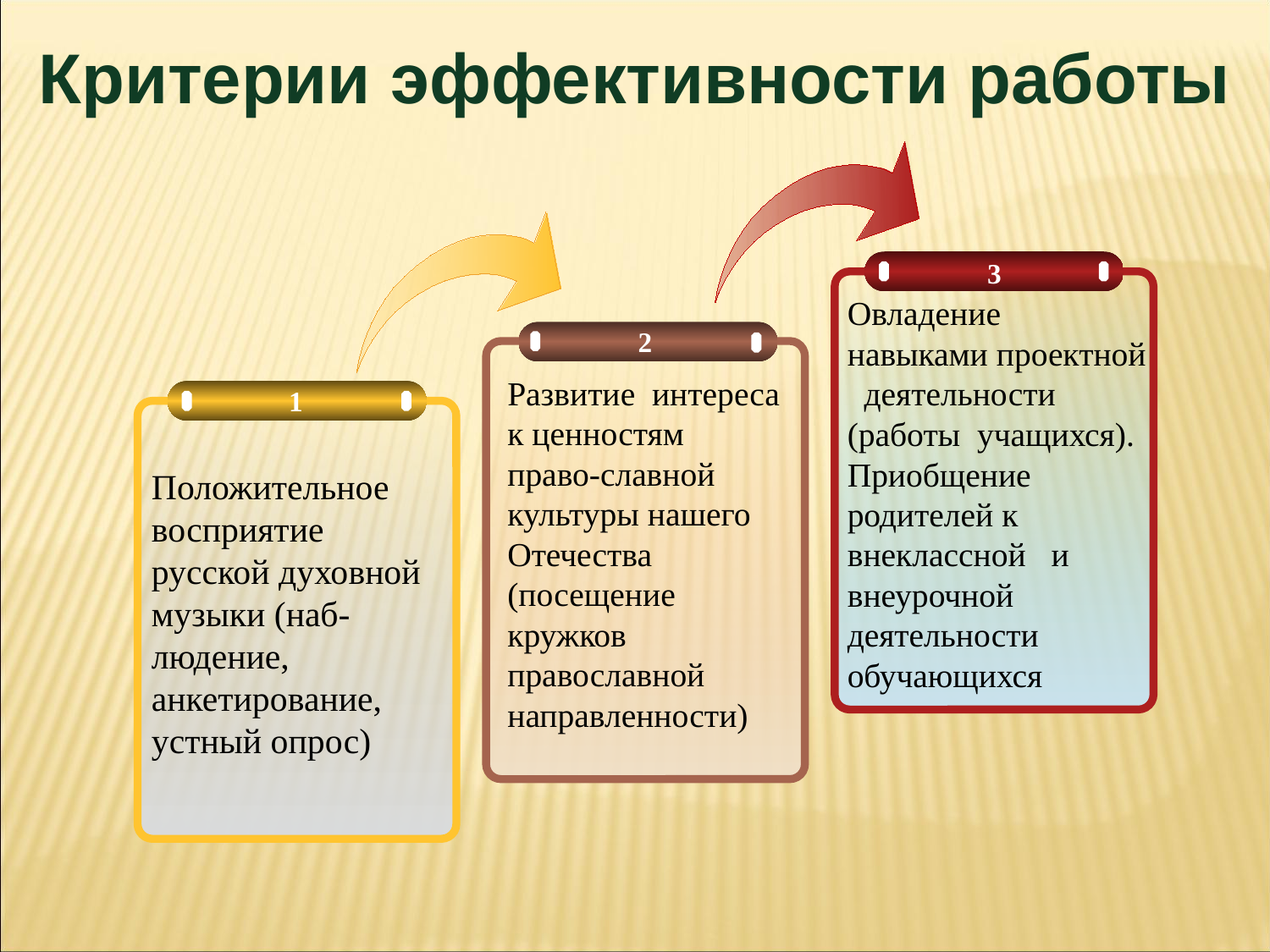

Критерии эффективности работы

3

Овладение навыками проектной   деятельности   (работы  учащихся). Приобщение родителей к внеклассной   и   внеурочной деятельности
обучающихся
2

Развитие  интереса к ценностям право-славной   культуры нашего  Отечества (посещение  кружков  православной направленности)
1

Положительное восприятие  русской духовной музыки (наб-людение,   анкетирование, устный опрос)